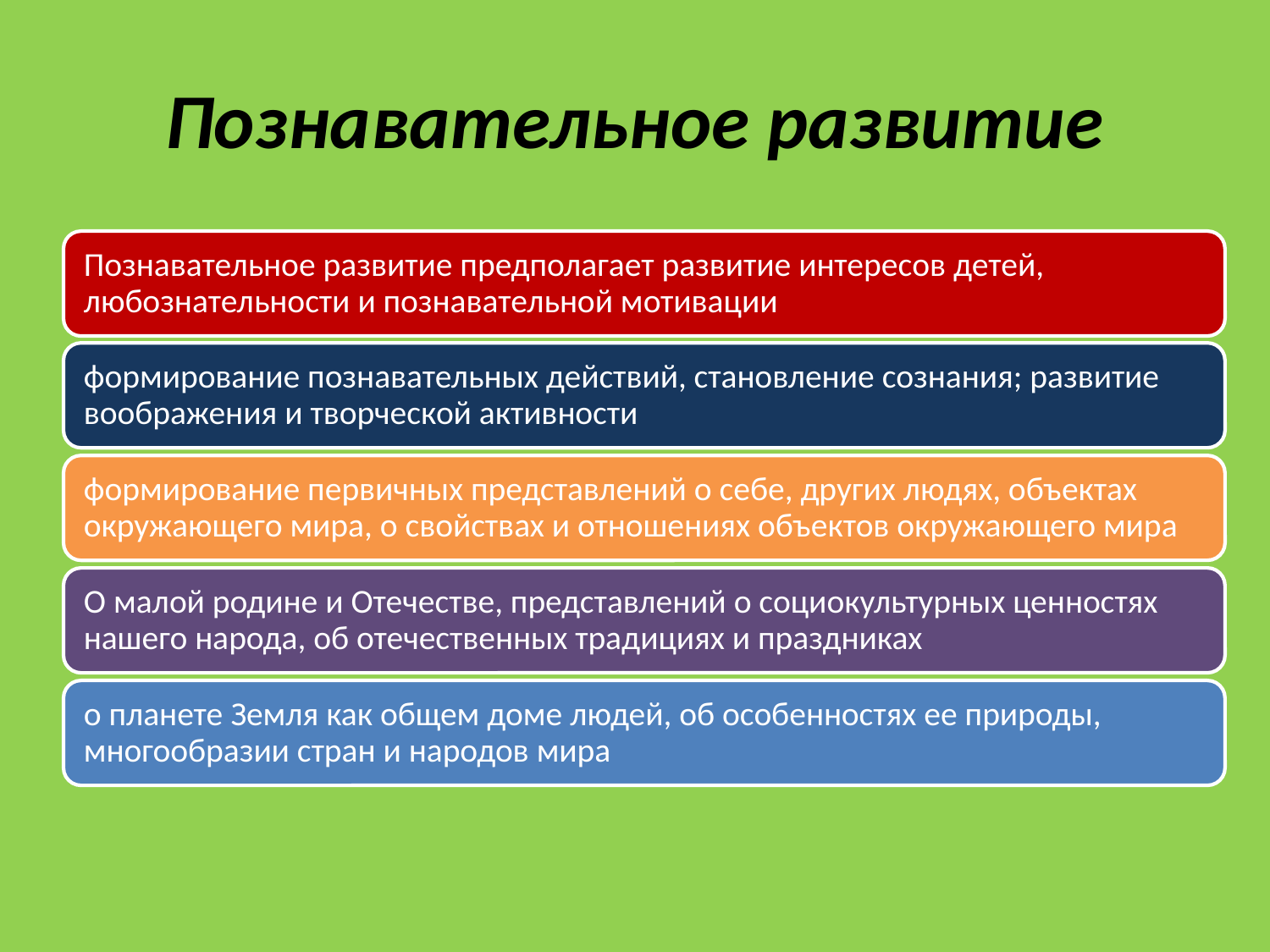

# Познавательное развитие
Познавательное развитие предполагает развитие интересов детей, любознательности и познавательной мотивации

формирование познавательных действий, становление сознания; развитие воображения и творческой активности
формирование первичных представлений о себе, других людях, объектах окружающего мира, о свойствах и отношениях объектов окружающего мира
О малой родине и Отечестве, представлений о социокультурных ценностях нашего народа, об отечественных традициях и праздниках
о планете Земля как общем доме людей, об особенностях ее природы, многообразии стран и народов мира